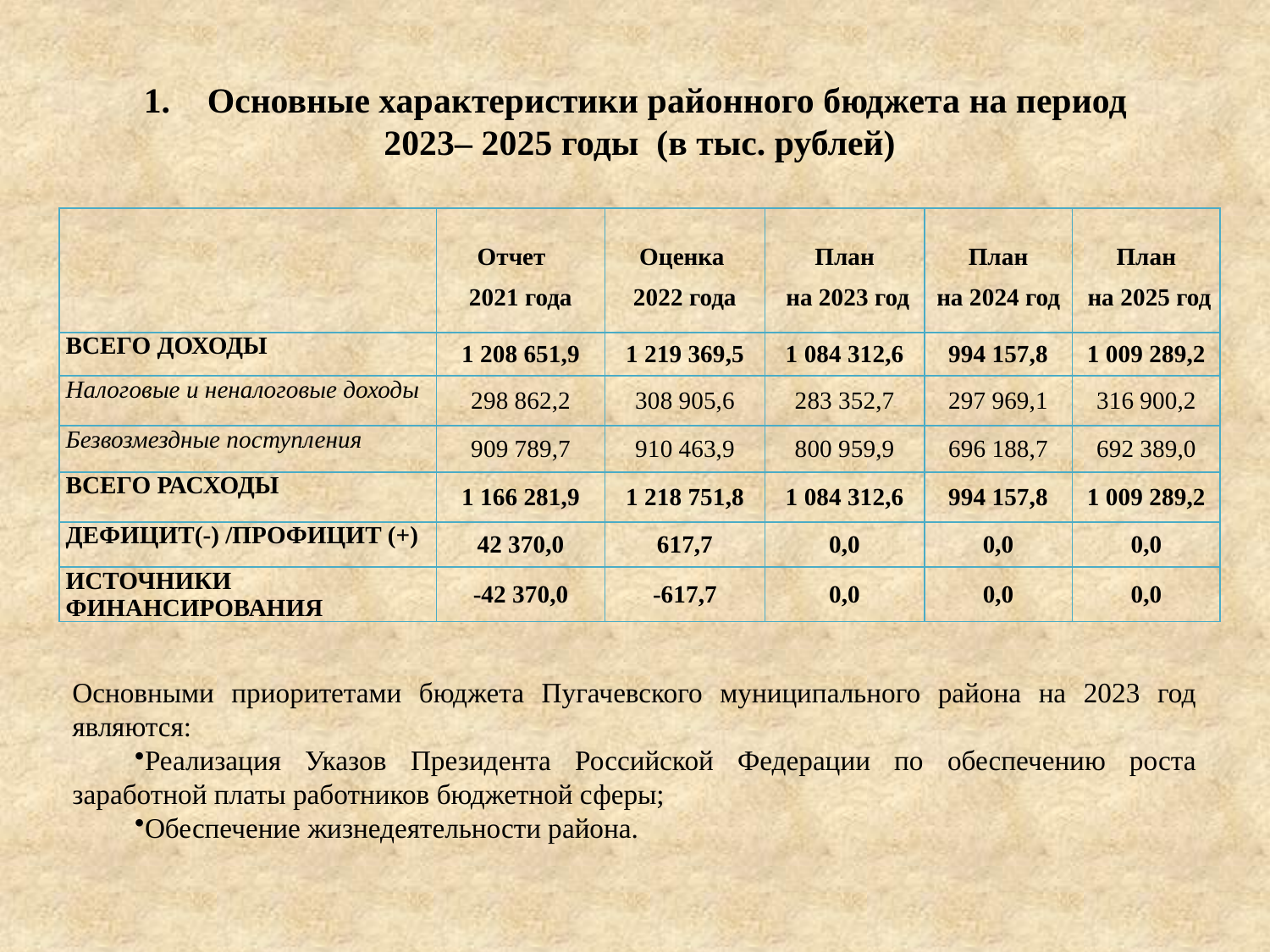

Основные характеристики районного бюджета на период
2023– 2025 годы  (в тыс. рублей)
|  | Отчет 2021 года | Оценка 2022 года | План на 2023 год | План на 2024 год | План на 2025 год |
| --- | --- | --- | --- | --- | --- |
| ВСЕГО ДОХОДЫ | 1 208 651,9 | 1 219 369,5 | 1 084 312,6 | 994 157,8 | 1 009 289,2 |
| Налоговые и неналоговые доходы | 298 862,2 | 308 905,6 | 283 352,7 | 297 969,1 | 316 900,2 |
| Безвозмездные поступления | 909 789,7 | 910 463,9 | 800 959,9 | 696 188,7 | 692 389,0 |
| ВСЕГО РАСХОДЫ | 1 166 281,9 | 1 218 751,8 | 1 084 312,6 | 994 157,8 | 1 009 289,2 |
| ДЕФИЦИТ(-) /ПРОФИЦИТ (+) | 42 370,0 | 617,7 | 0,0 | 0,0 | 0,0 |
| ИСТОЧНИКИ ФИНАНСИРОВАНИЯ | -42 370,0 | -617,7 | 0,0 | 0,0 | 0,0 |
|  |
| --- |
|  |
| --- |
Основными приоритетами бюджета Пугачевского муниципального района на 2023 год являются:
Реализация Указов Президента Российской Федерации по обеспечению роста заработной платы работников бюджетной сферы;
Обеспечение жизнедеятельности района.